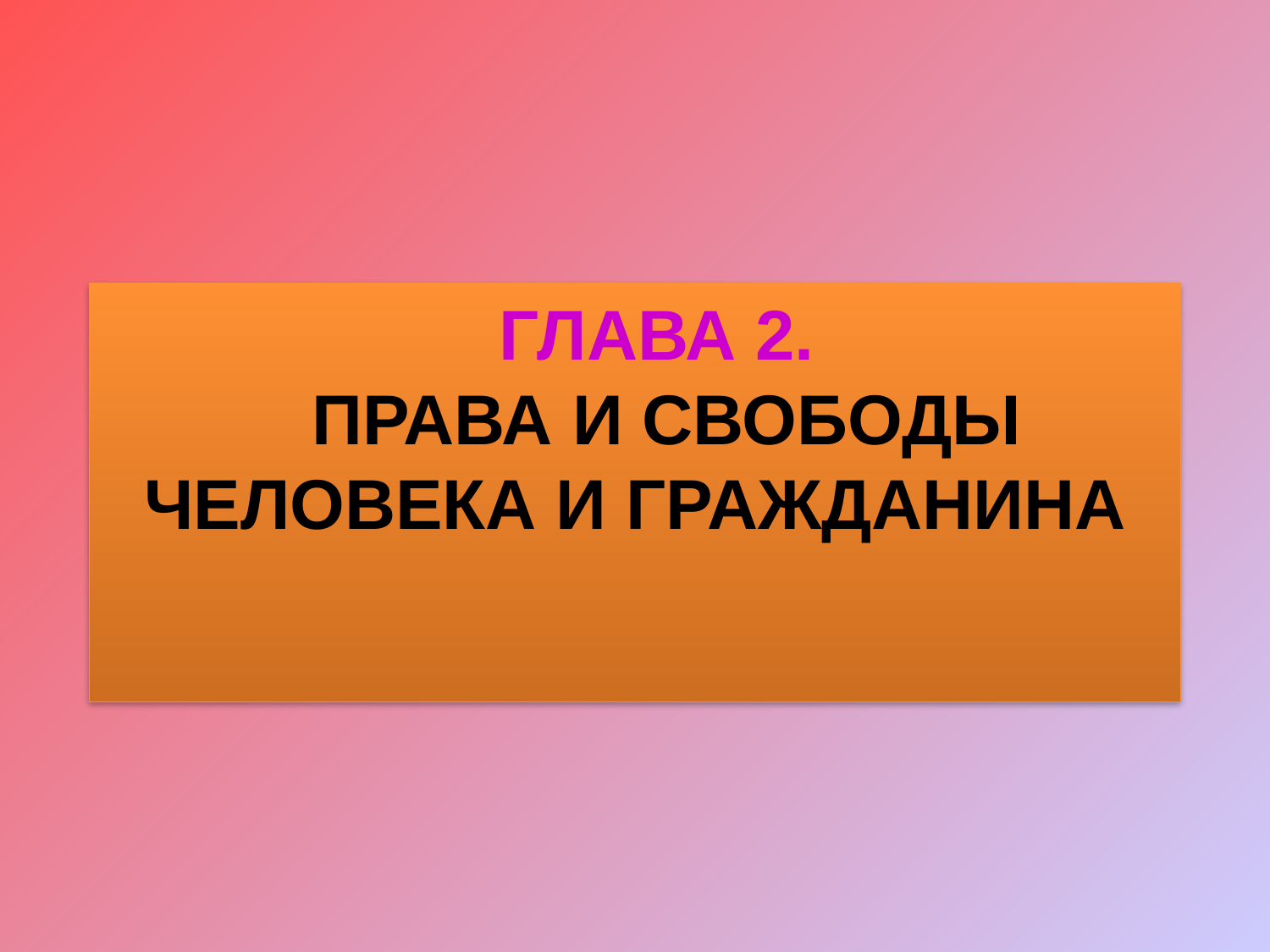

ГЛАВА 2.
ПРАВА И СВОБОДЫ ЧЕЛОВЕКА И ГРАЖДАНИНА